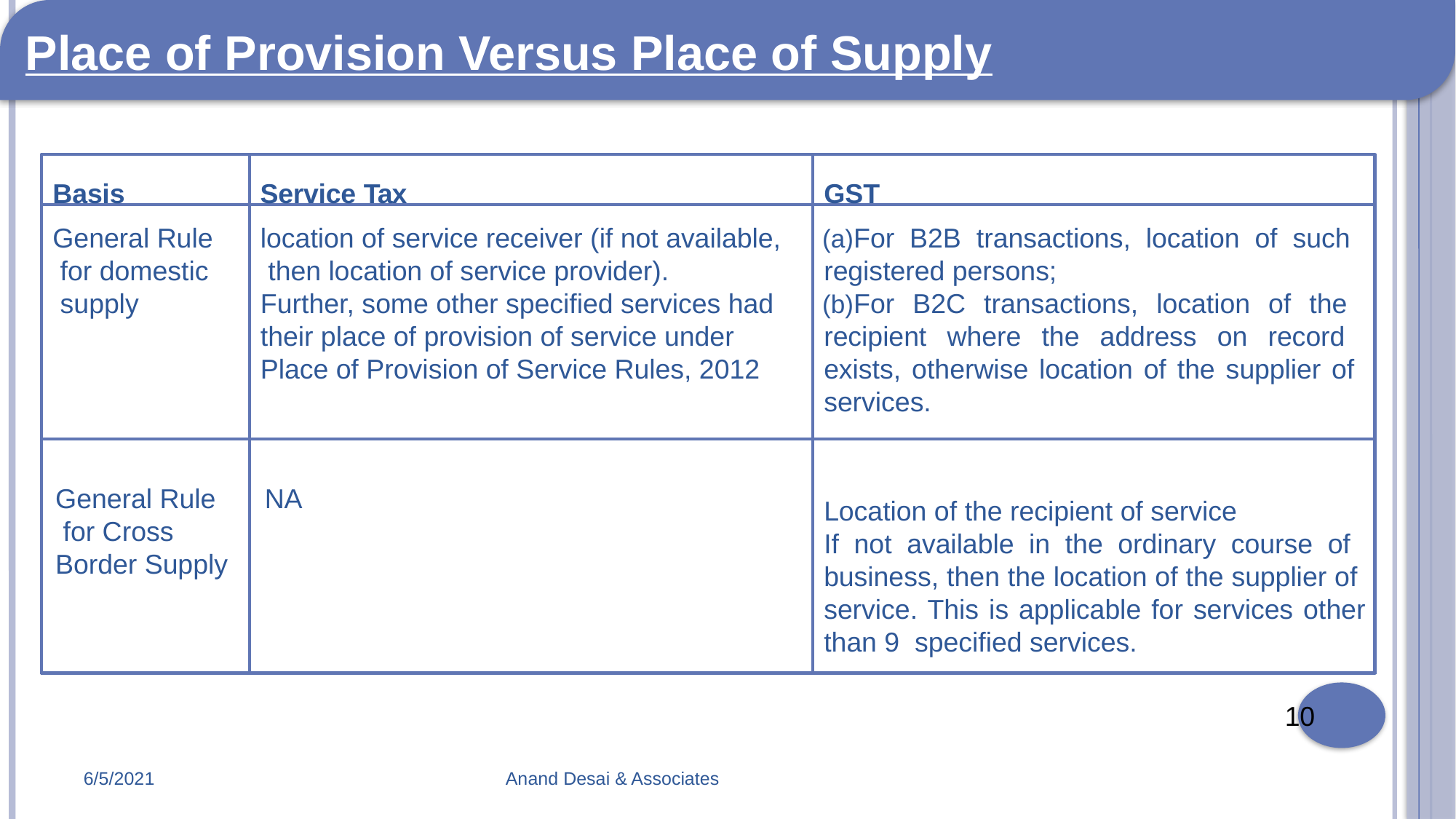

Place of Provision Versus Place of Supply

Basis
Service Tax
GST
General Rule  for domestic  supply
location of service receiver (if not available,  then location of service provider).
Further, some other specified services had  their place of provision of service under  Place of Provision of Service Rules, 2012
For B2B transactions, location of such  registered persons;
For B2C transactions, location of the  recipient where the address on record  exists, otherwise location of the supplier of  services.

Location of the recipient of service
If not available in the ordinary course of  business, then the location of the supplier of  service. This is applicable for services other than 9  specified services.
General Rule	NA  for Cross
Border Supply
10
6/5/2021
Anand Desai & Associates